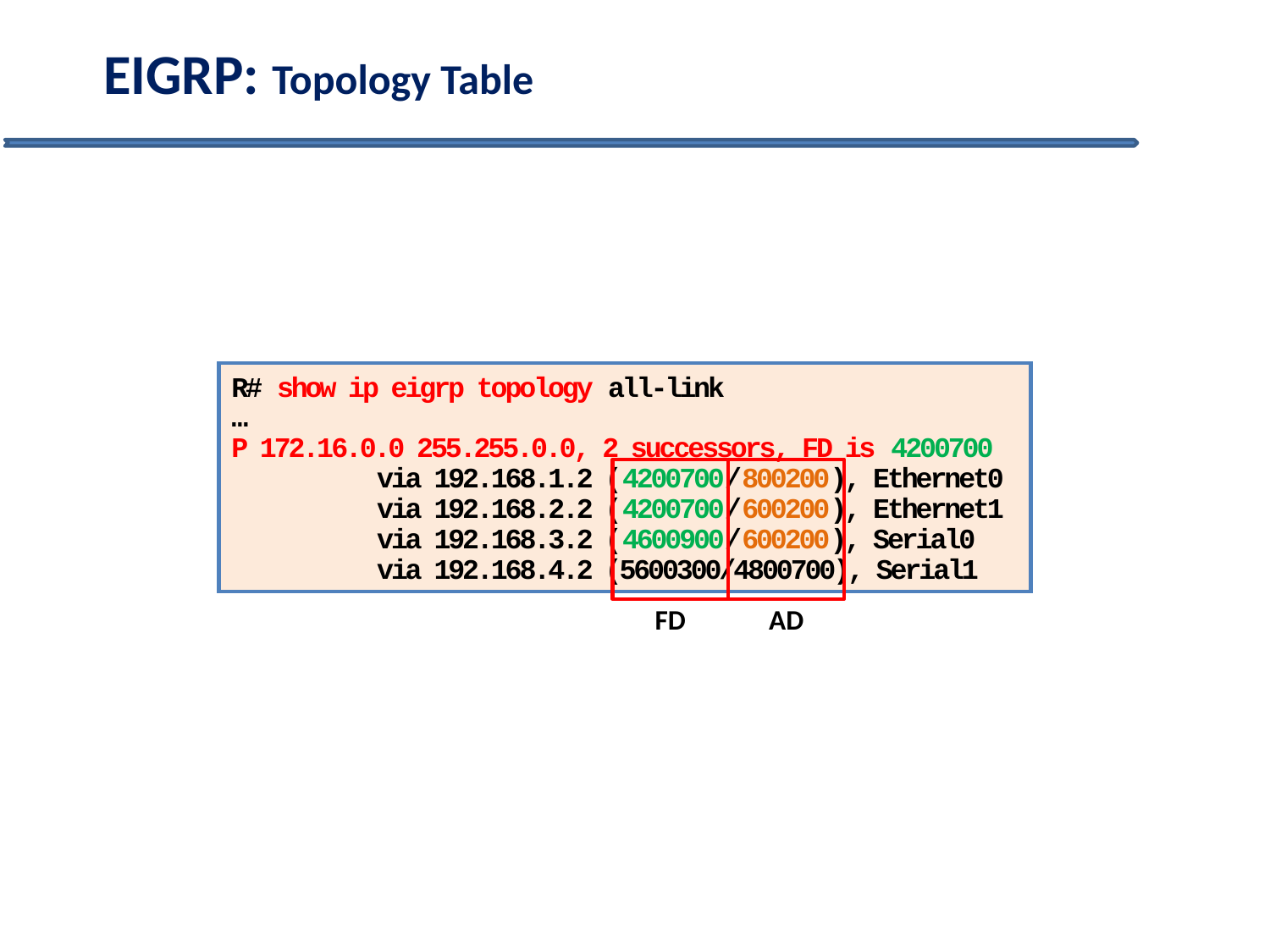

EIGRP: Topology Table

R# show ip eigrp topology all-link
…
P 172.16.0.0 255.255.0.0, 2 successors, FD is 4200700
          via 192.168.1.2 (4200700/800200), Ethernet0
          via 192.168.2.2 (4200700/600200), Ethernet1
          via 192.168.3.2 (4600900/600200), Serial0
          via 192.168.4.2 (5600300/4800700), Serial1

FD
AD